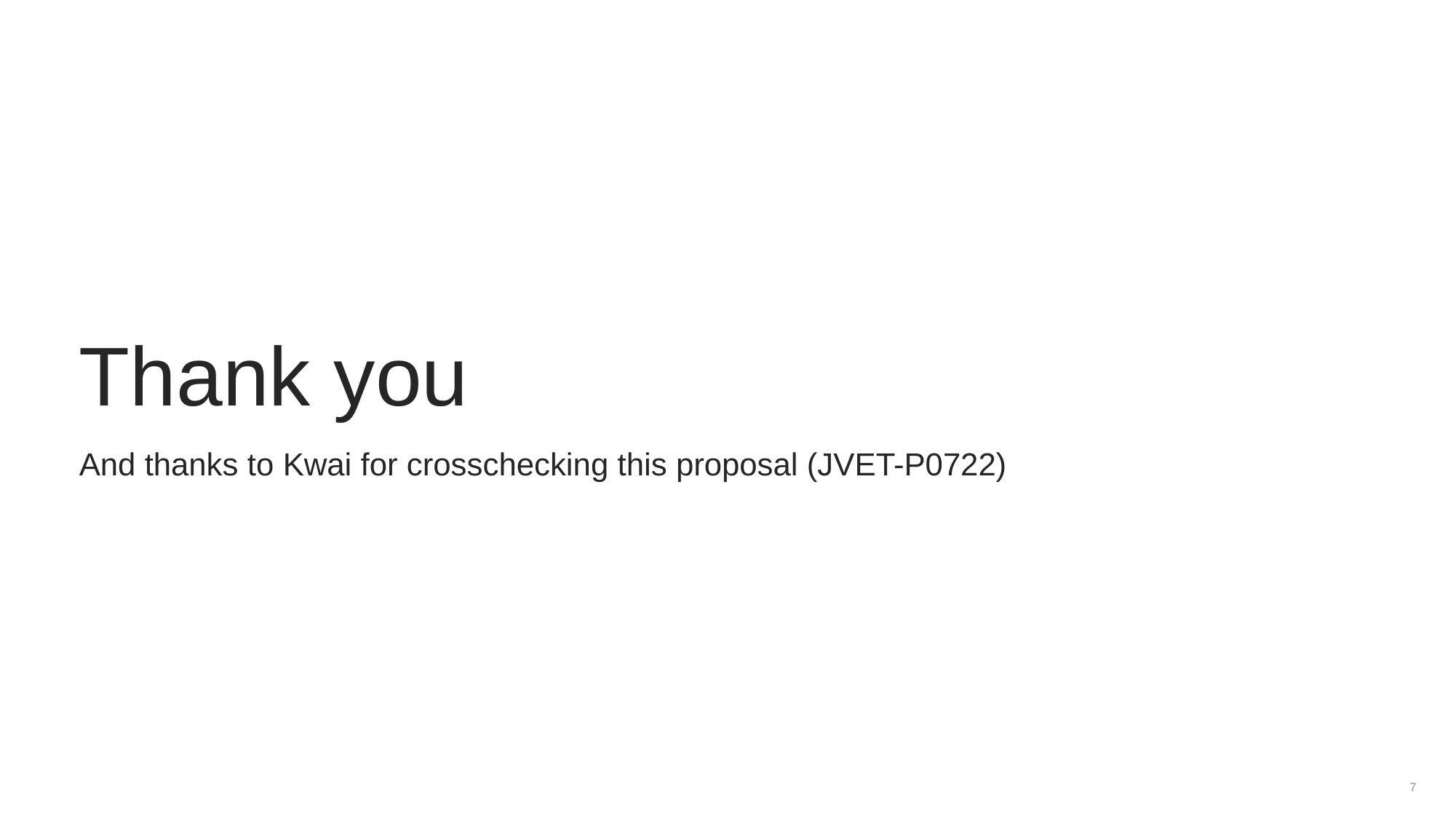

Thank you
And thanks to Kwai for crosschecking this proposal (JVET-P0722)